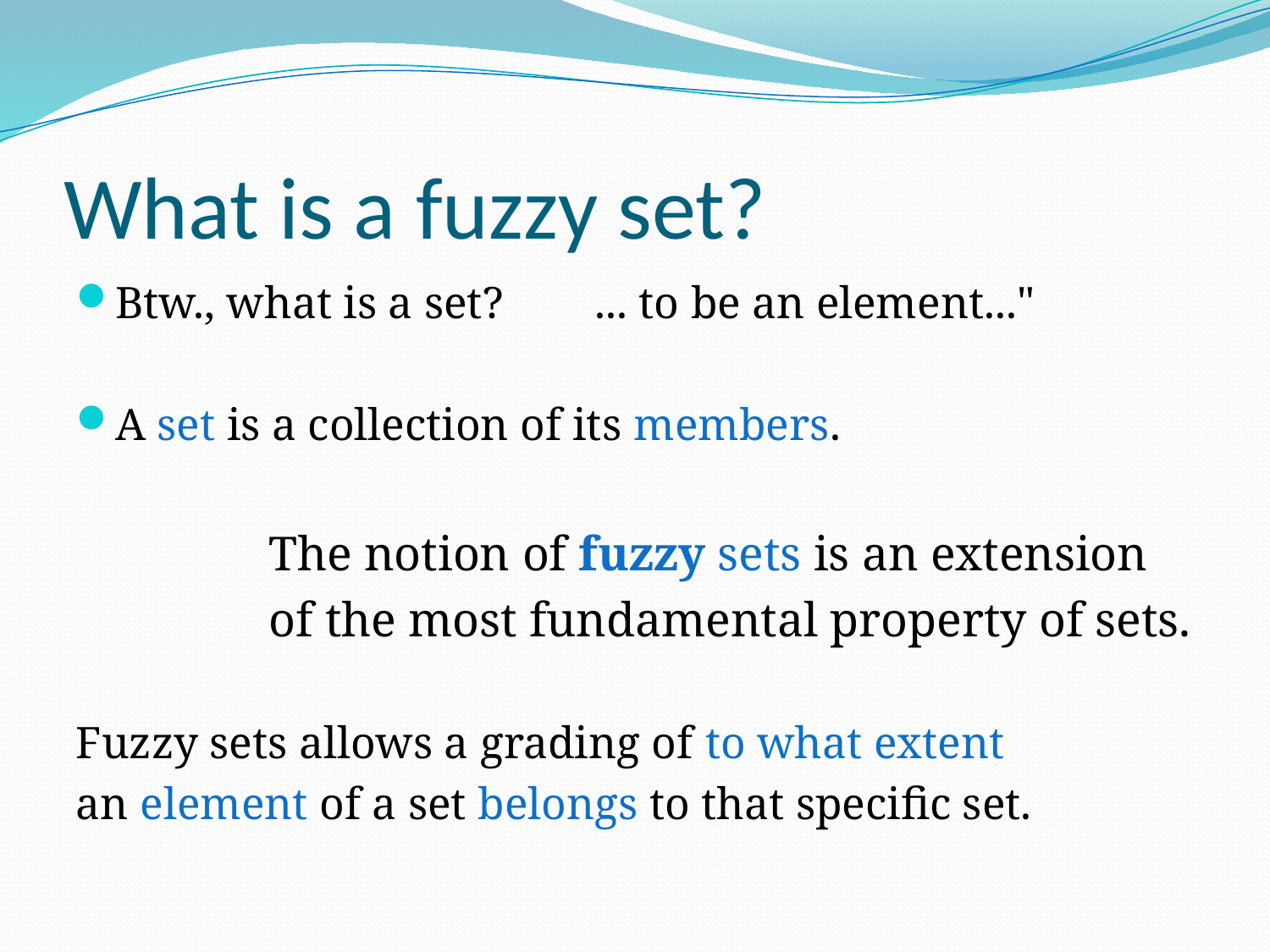

# What is a fuzzy set?
Btw., what is a set? 		... to be an element..."

A set is a collection of its members.

The notion of fuzzy sets is an extension
of the most fundamental property of sets.

Fuzzy sets allows a grading of to what extent
an element of a set belongs to that specific set.